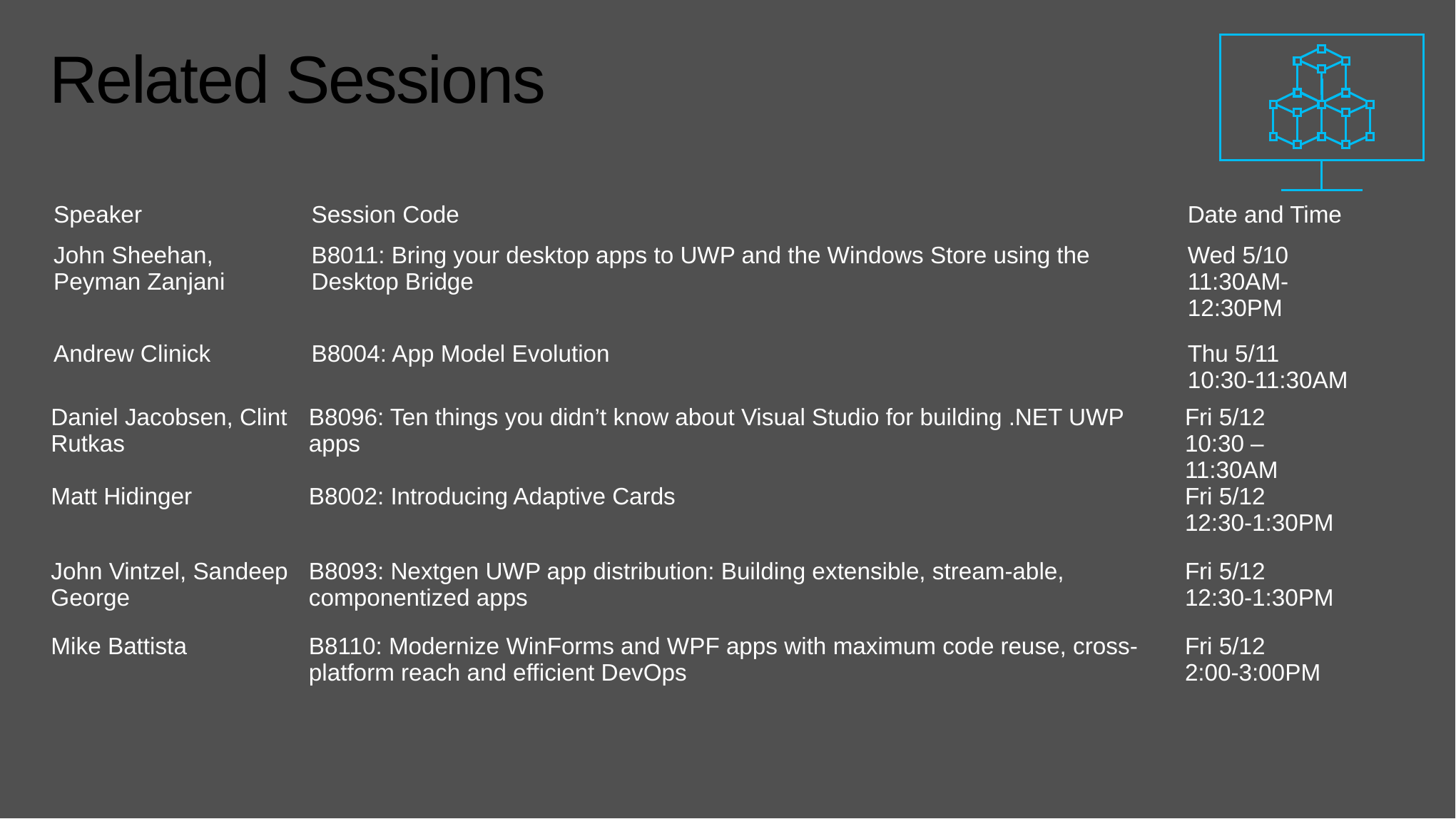

# Related Sessions

| Speaker | Session Code | Date and Time |
| --- | --- | --- |
| John Sheehan, Peyman Zanjani | B8011: Bring your desktop apps to UWP and the Windows Store using the Desktop Bridge | Wed 5/10 11:30AM-12:30PM |
| Andrew Clinick | B8004: App Model Evolution | Thu 5/11 10:30-11:30AM |
| Daniel Jacobsen, Clint Rutkas | B8096: Ten things you didn’t know about Visual Studio for building .NET UWP apps | Fri 5/12 10:30 – 11:30AM |
| Matt Hidinger | B8002: Introducing Adaptive Cards | Fri 5/12 12:30-1:30PM |
| John Vintzel, Sandeep George | B8093: Nextgen UWP app distribution: Building extensible, stream-able, componentized apps | Fri 5/12 12:30-1:30PM |
| Mike Battista | B8110: Modernize WinForms and WPF apps with maximum code reuse, cross-platform reach and efficient DevOps | Fri 5/12 2:00-3:00PM |